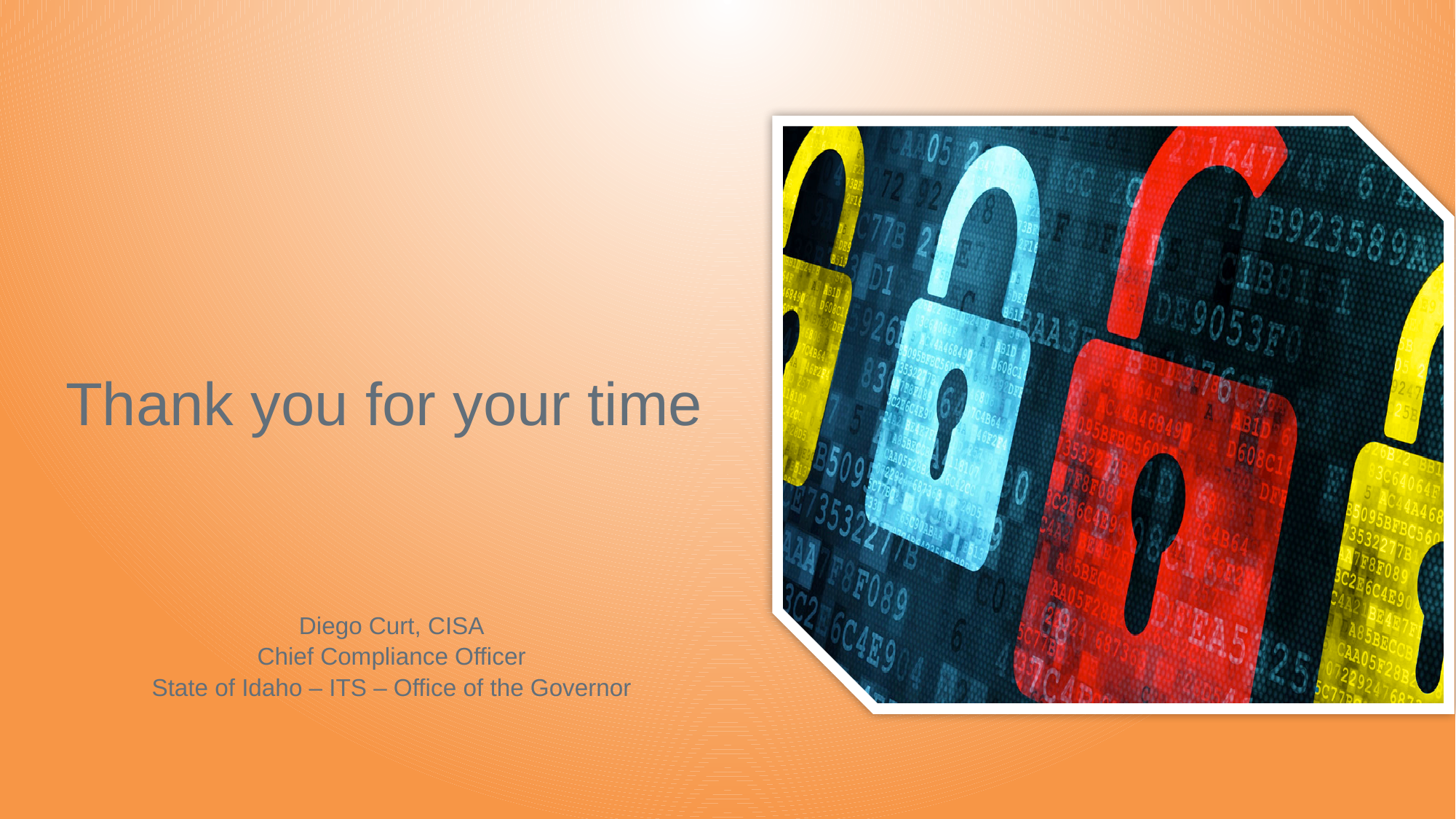

Thank you for your time
Diego Curt, CISA
Chief Compliance Officer
State of Idaho – ITS – Office of the Governor